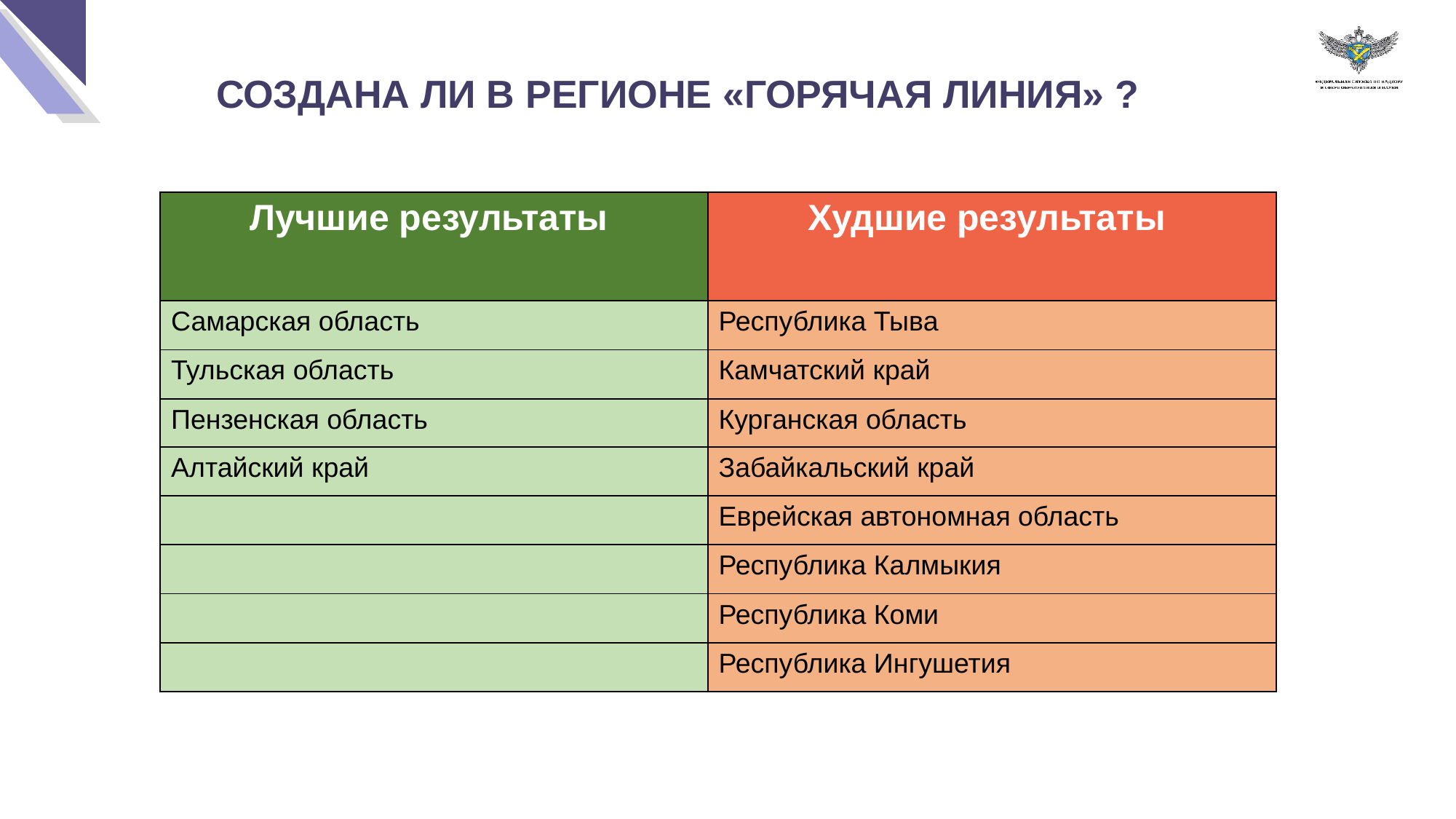

СОЗДАНА ЛИ В РЕГИОНЕ «ГОРЯЧАЯ ЛИНИЯ» ?
| Лучшие результаты | Худшие результаты |
| --- | --- |
| Самарская область | Республика Тыва |
| Тульская область | Камчатский край |
| Пензенская область | Курганская область |
| Алтайский край | Забайкальский край |
|  | Еврейская автономная область |
|  | Республика Калмыкия |
|  | Республика Коми |
|  | Республика Ингушетия |